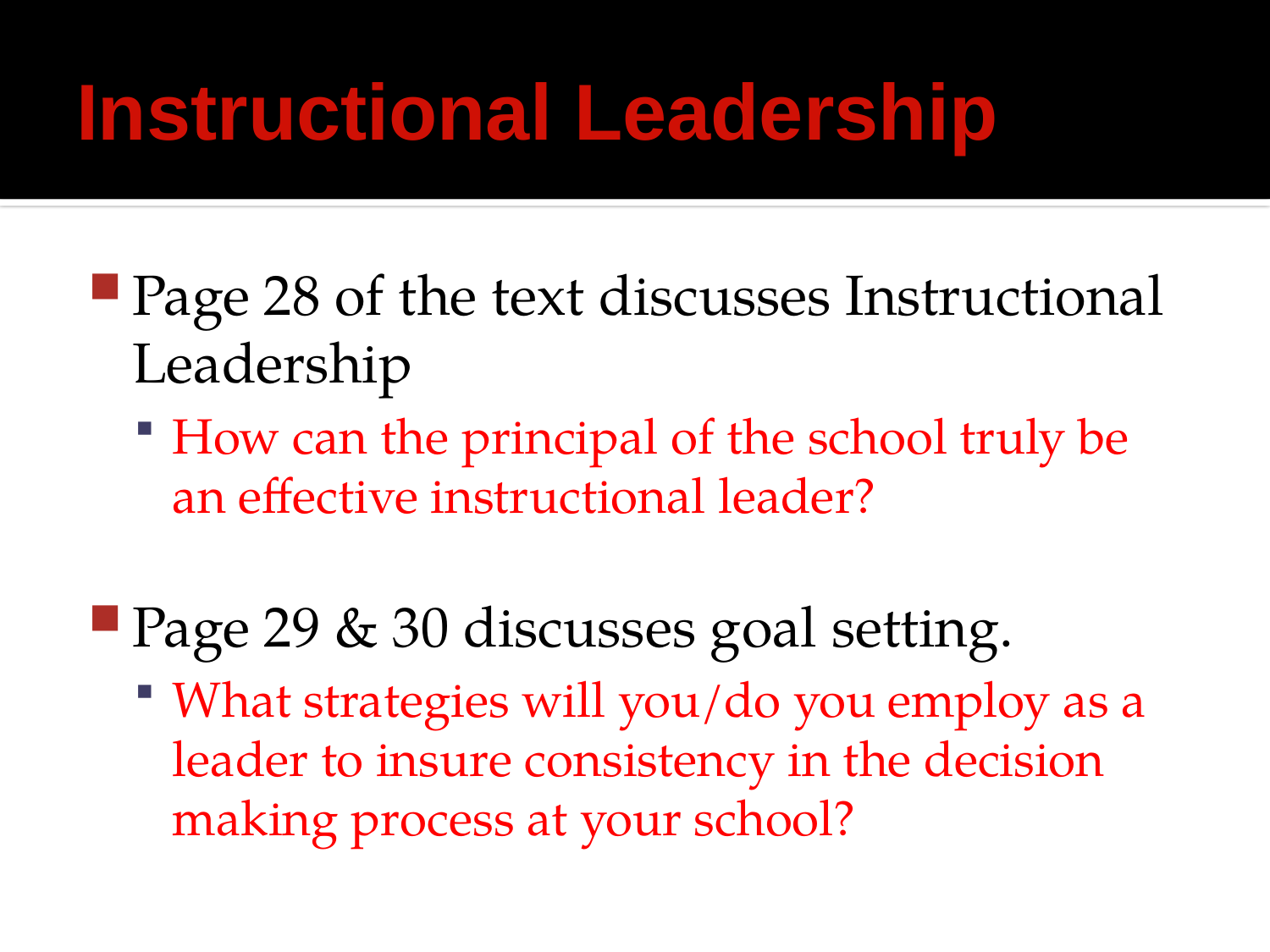

# Instructional Leadership
Page 28 of the text discusses Instructional Leadership
How can the principal of the school truly be an effective instructional leader?

Page 29 & 30 discusses goal setting.
What strategies will you/do you employ as a leader to insure consistency in the decision making process at your school?